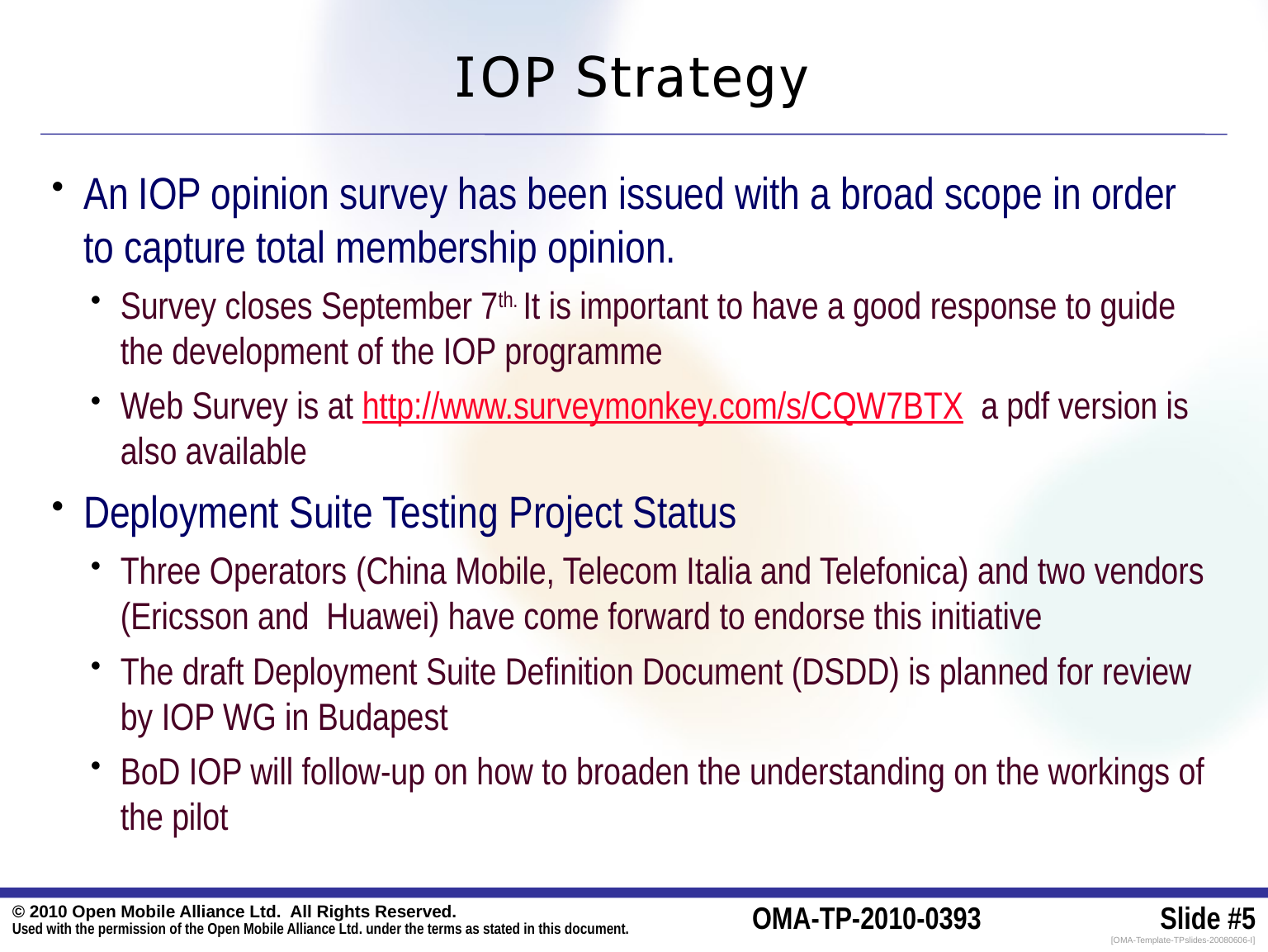

# IOP Strategy
An IOP opinion survey has been issued with a broad scope in order to capture total membership opinion.
Survey closes September 7th. It is important to have a good response to guide the development of the IOP programme
Web Survey is at http://www.surveymonkey.com/s/CQW7BTX  a pdf version is also available
Deployment Suite Testing Project Status
Three Operators (China Mobile, Telecom Italia and Telefonica) and two vendors (Ericsson and  Huawei) have come forward to endorse this initiative
The draft Deployment Suite Definition Document (DSDD) is planned for review by IOP WG in Budapest
BoD IOP will follow-up on how to broaden the understanding on the workings of the pilot